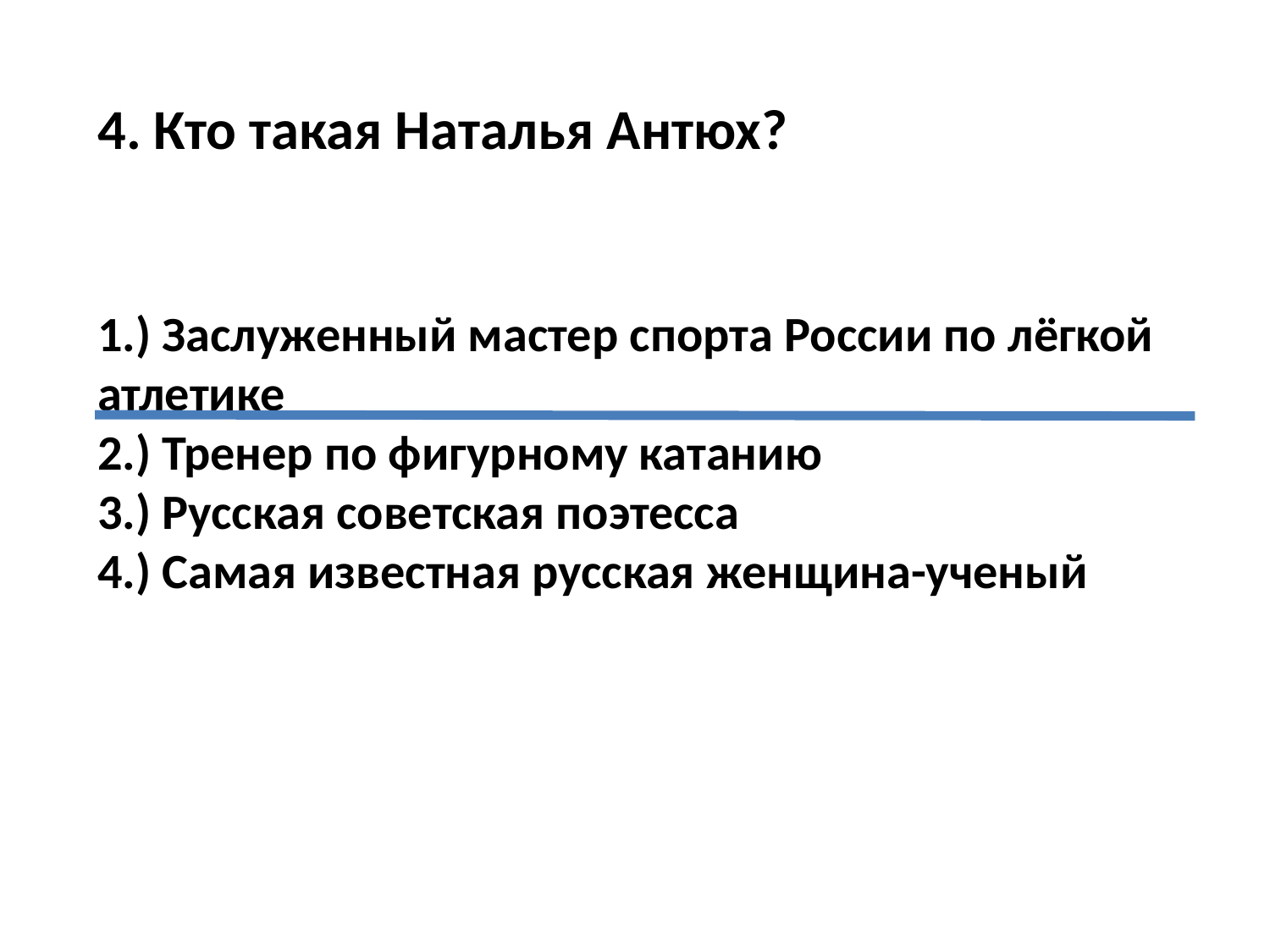

4. Кто такая Наталья Антюх?

1.) Заслуженный мастер спорта России по лёгкой атлетике
2.) Тренер по фигурному катанию
3.) Русская советская поэтесса
4.) Самая известная русская женщина-ученый